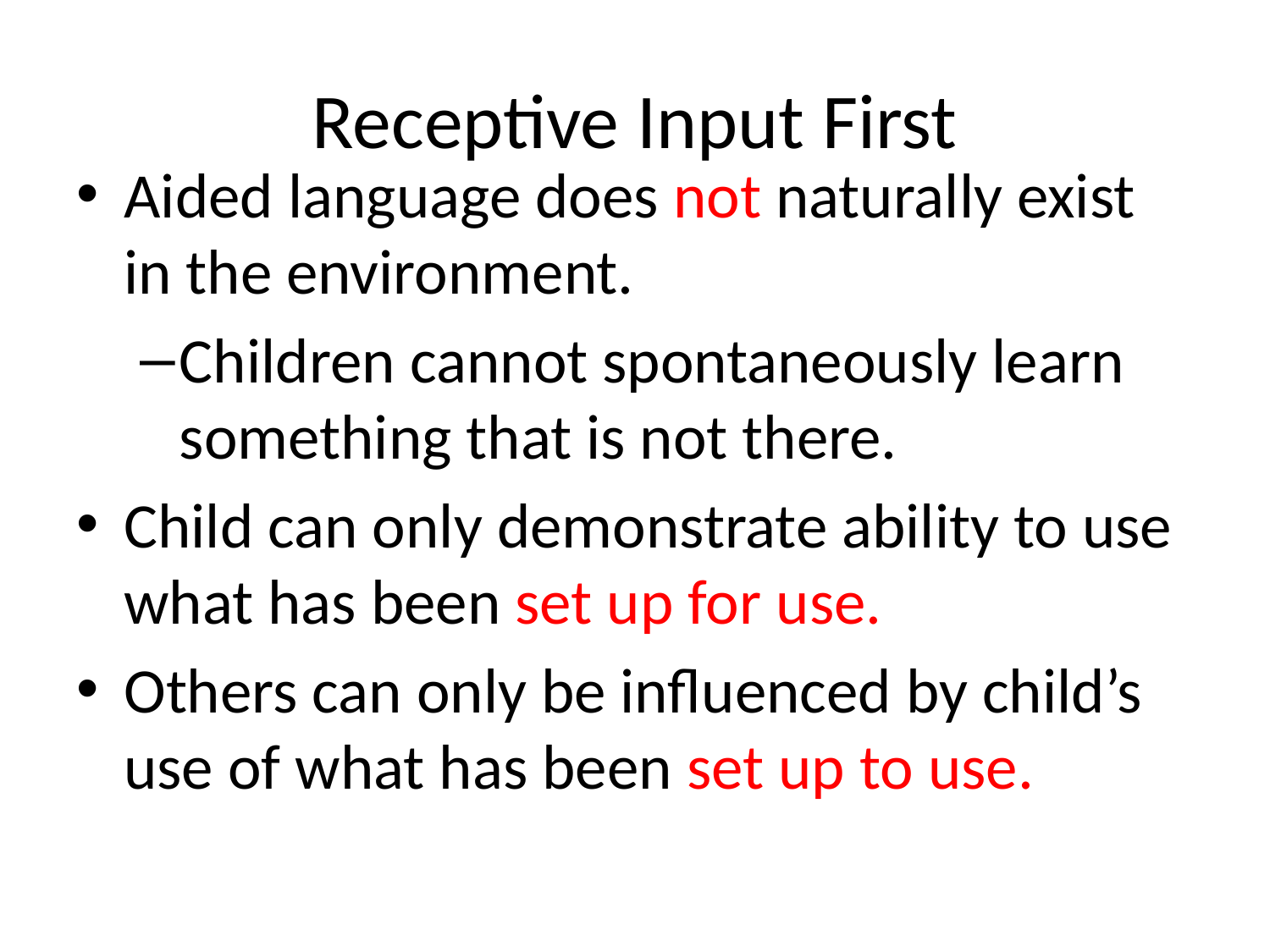

# Receptive Input First
Aided language does not naturally exist in the environment.
Children cannot spontaneously learn something that is not there.
Child can only demonstrate ability to use what has been set up for use.
Others can only be influenced by child’s use of what has been set up to use.